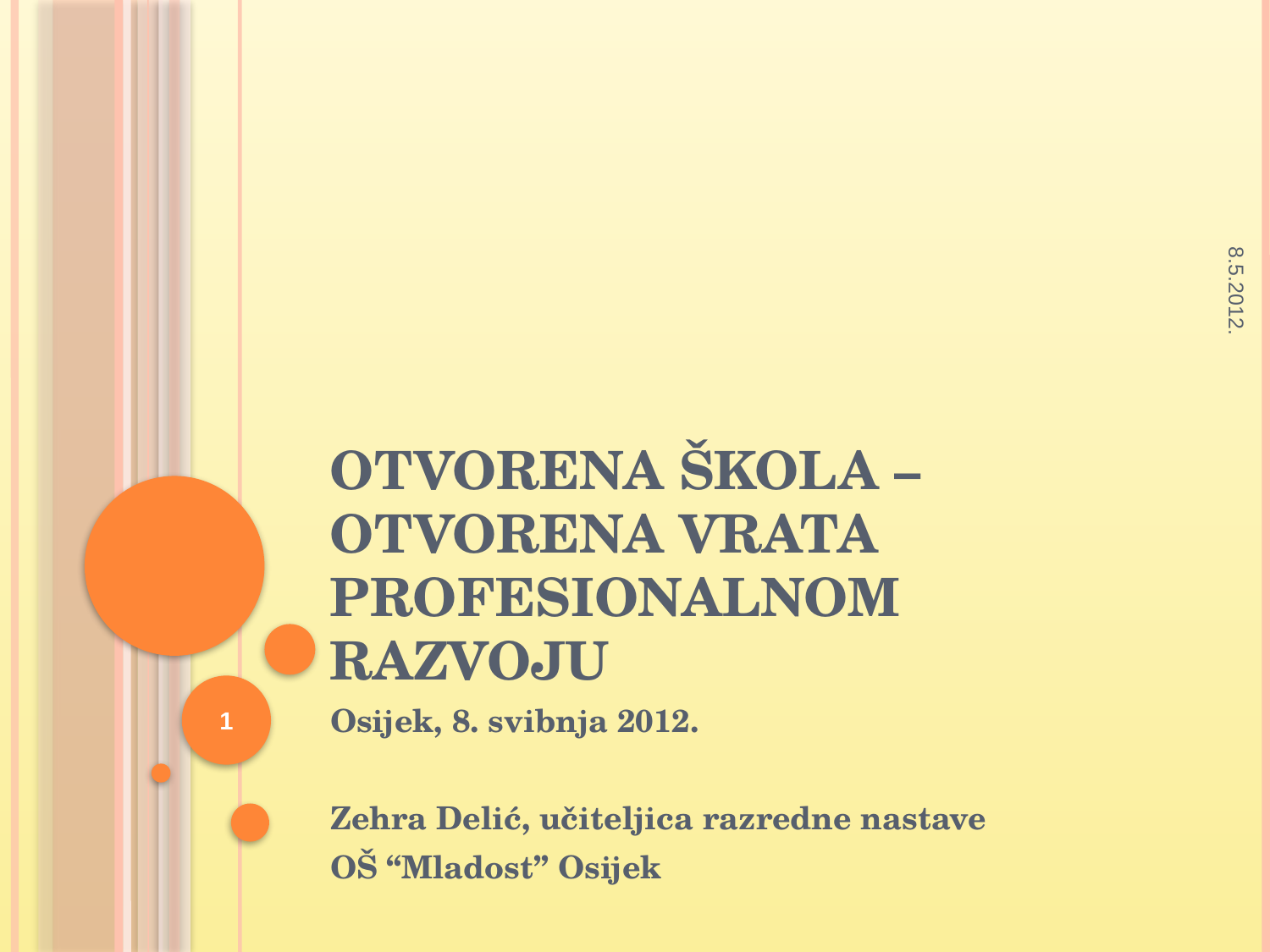

8.5.2012.
# Otvorena škola – otvorena vrata profesionalnom razvoju
1
Osijek, 8. svibnja 2012.

Zehra Delić, učiteljica razredne nastave
OŠ “Mladost” Osijek